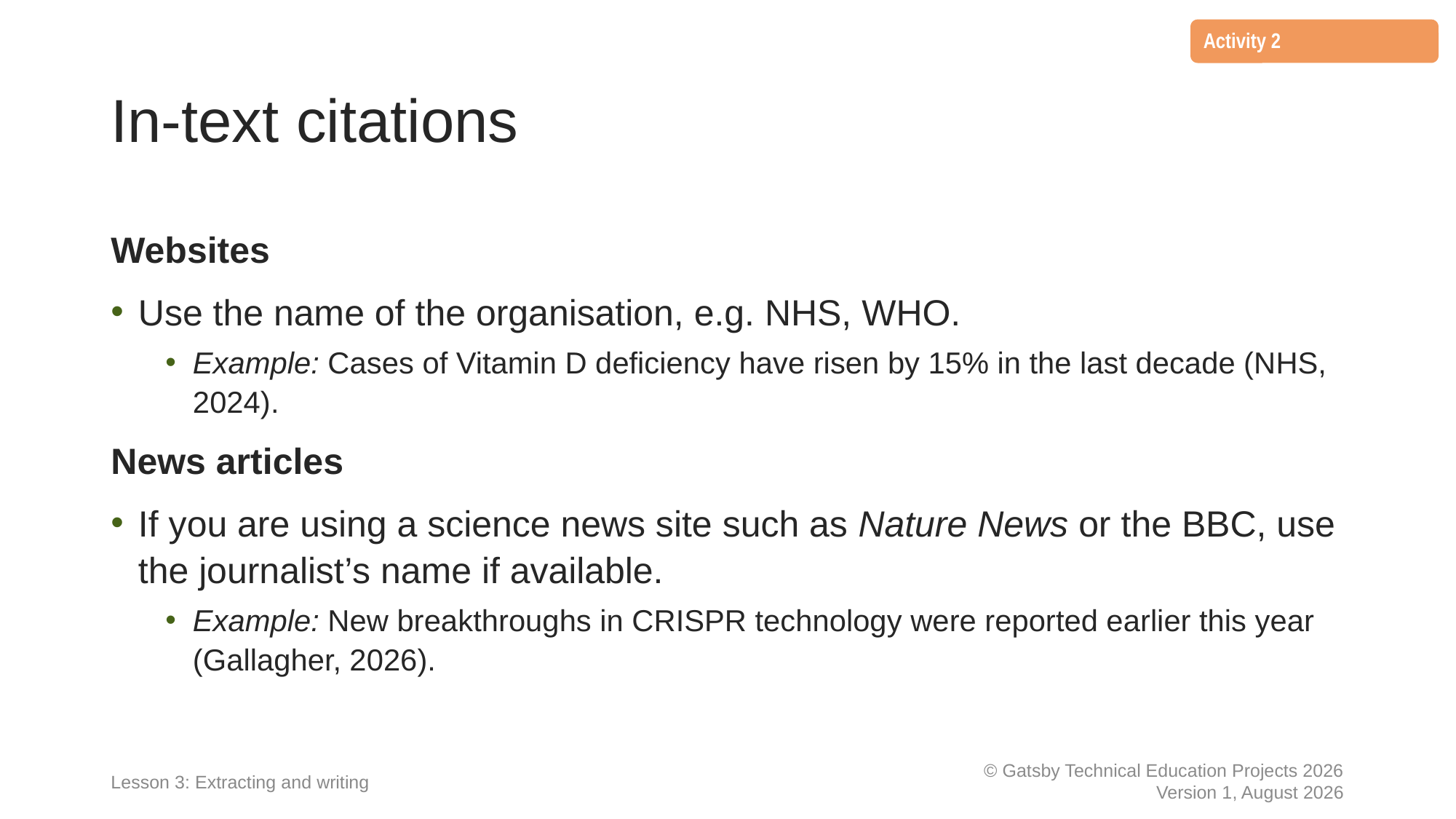

Activity 2
1
2
# In-text citations
Websites
Use the name of the organisation, e.g. NHS, WHO.
Example: Cases of Vitamin D deficiency have risen by 15% in the last decade (NHS, 2024).
News articles
If you are using a science news site such as Nature News or the BBC, use the journalist’s name if available.
Example: New breakthroughs in CRISPR technology were reported earlier this year (Gallagher, 2026).

Lesson 3: Extracting and writing